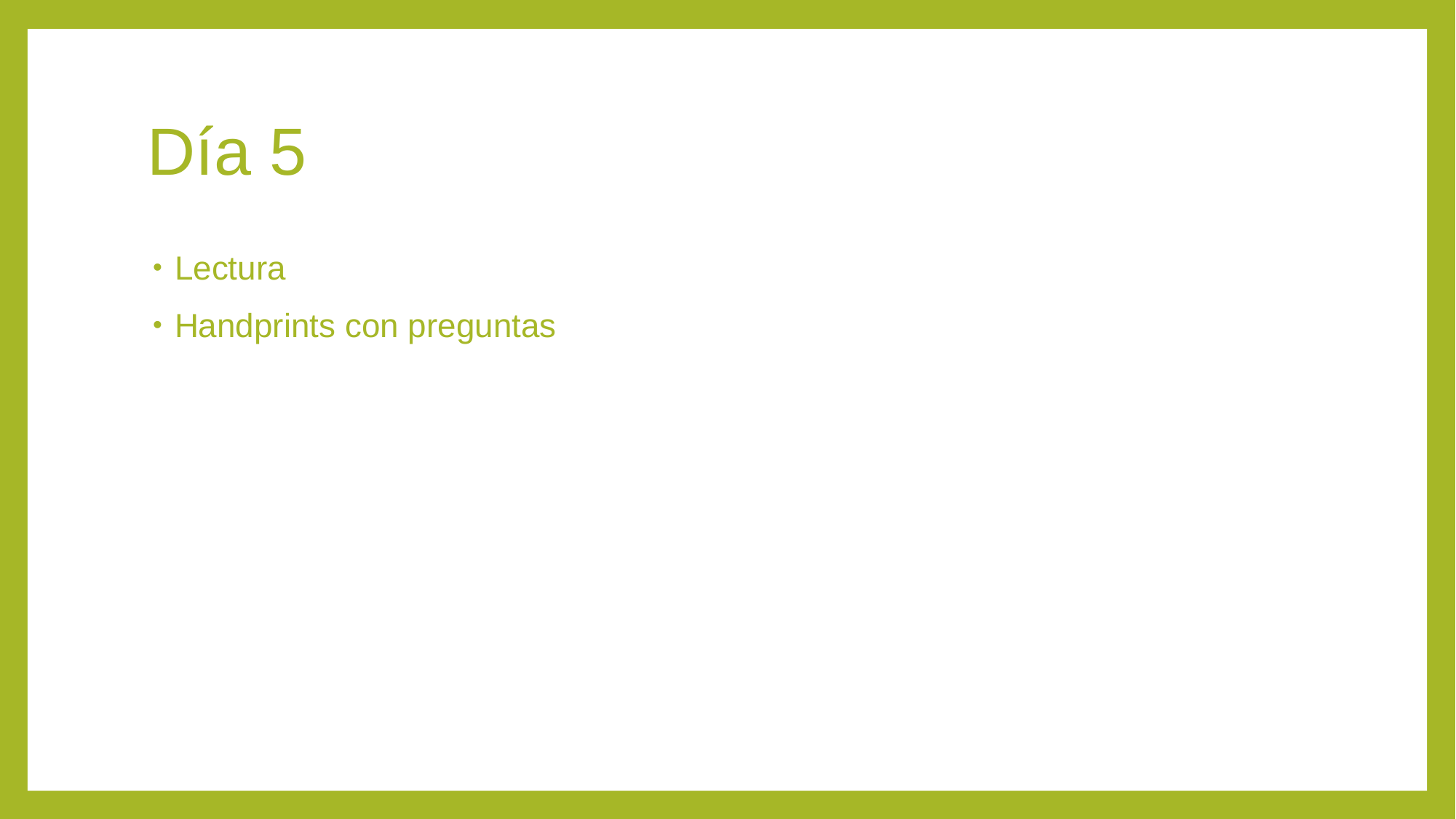

# Día 5
Lectura
Handprints con preguntas